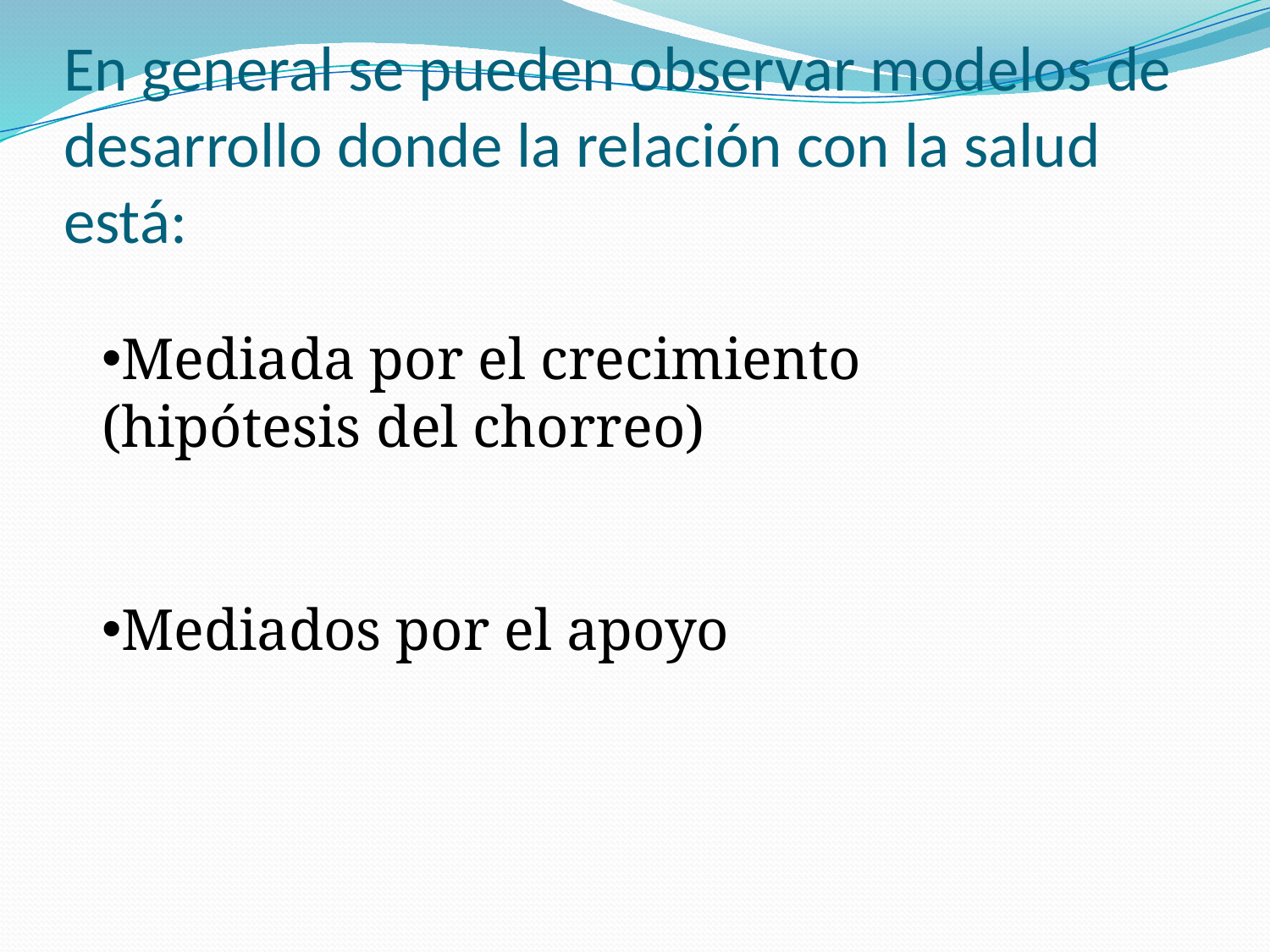

# En general se pueden observar modelos de desarrollo donde la relación con la salud está:
Mediada por el crecimiento (hipótesis del chorreo)

Mediados por el apoyo